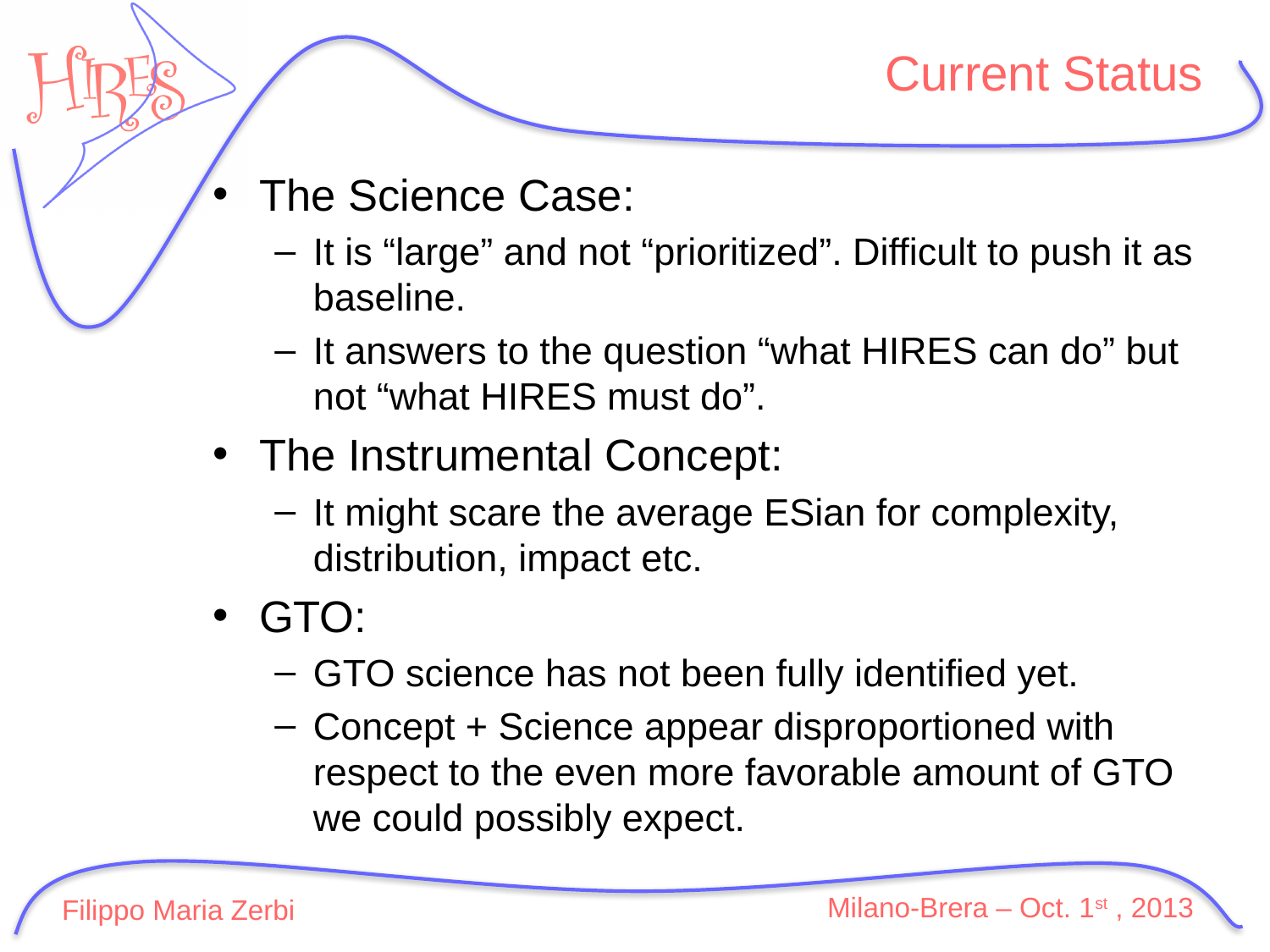

# Current Status
The Science Case:
It is “large” and not “prioritized”. Difficult to push it as baseline.
It answers to the question “what HIRES can do” but not “what HIRES must do”.
The Instrumental Concept:
It might scare the average ESian for complexity, distribution, impact etc.
GTO:
GTO science has not been fully identified yet.
Concept + Science appear disproportioned with respect to the even more favorable amount of GTO we could possibly expect.